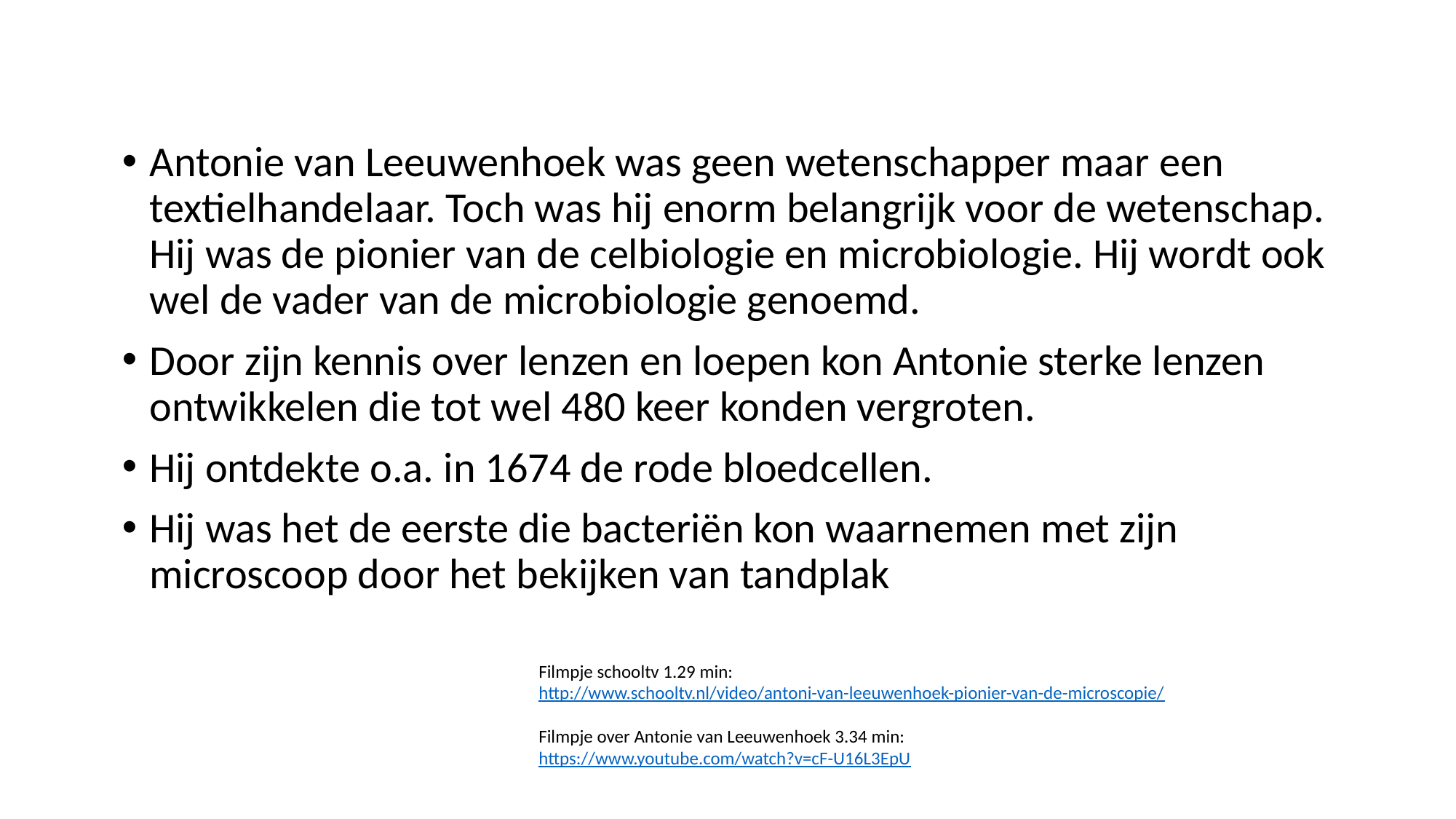

Antonie van Leeuwenhoek was geen wetenschapper maar een textielhandelaar. Toch was hij enorm belangrijk voor de wetenschap. Hij was de pionier van de celbiologie en microbiologie. Hij wordt ook wel de vader van de microbiologie genoemd.
Door zijn kennis over lenzen en loepen kon Antonie sterke lenzen ontwikkelen die tot wel 480 keer konden vergroten.
Hij ontdekte o.a. in 1674 de rode bloedcellen.
Hij was het de eerste die bacteriën kon waarnemen met zijn microscoop door het bekijken van tandplak
Filmpje schooltv 1.29 min:
http://www.schooltv.nl/video/antoni-van-leeuwenhoek-pionier-van-de-microscopie/

Filmpje over Antonie van Leeuwenhoek 3.34 min:
https://www.youtube.com/watch?v=cF-U16L3EpU